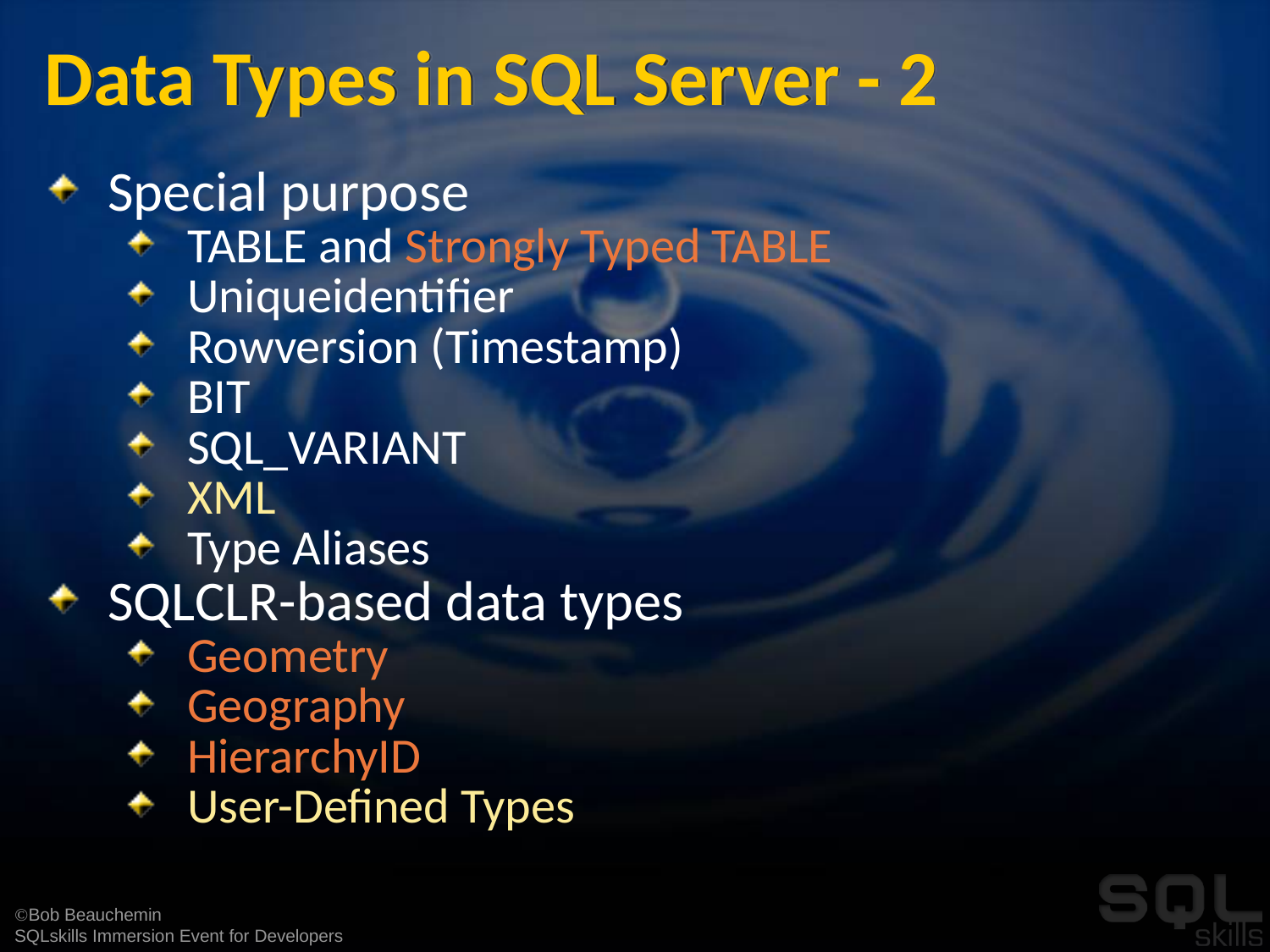

# Data Types in SQL Server - 2
Special purpose
TABLE and Strongly Typed TABLE
Uniqueidentifier
Rowversion (Timestamp)
BIT
SQL_VARIANT
XML
Type Aliases
SQLCLR-based data types
Geometry
Geography
HierarchyID
User-Defined Types